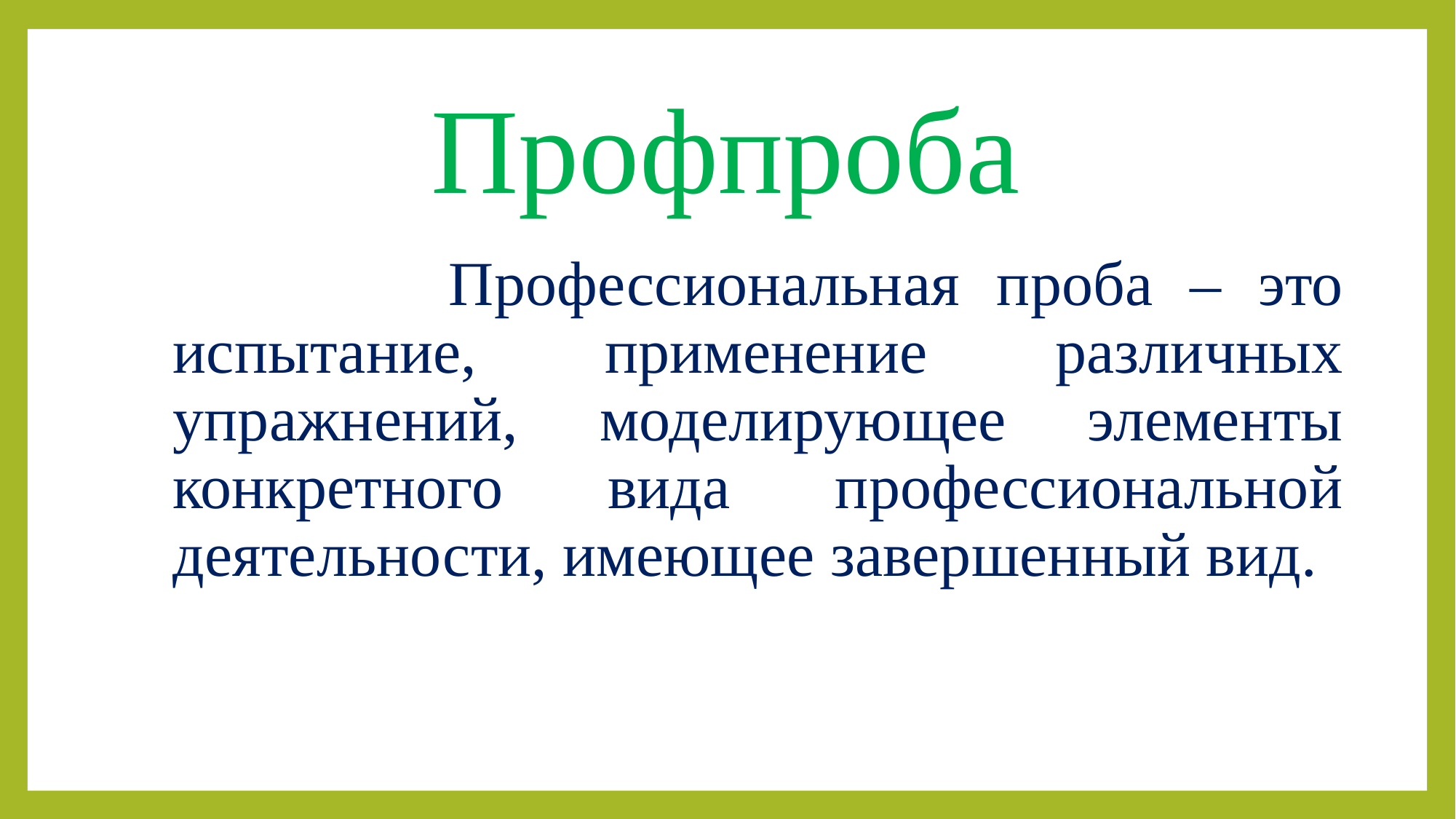

# Профпроба
        Профессиональная проба – это испытание, применение различных упражнений, моделирующее элементы конкретного вида профессиональной деятельности, имеющее завершенный вид.